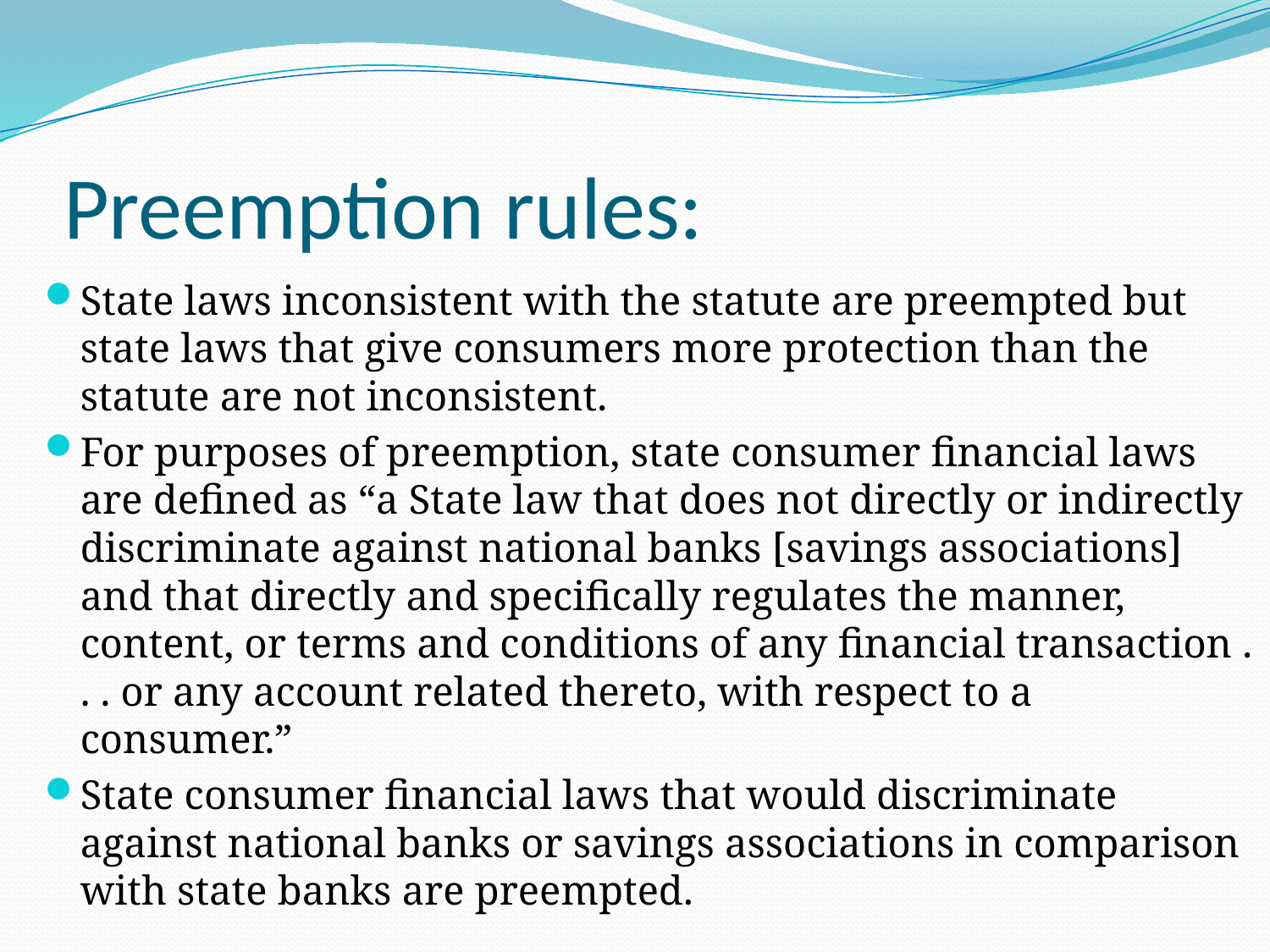

Preemption rules:
State laws inconsistent with the statute are preempted but state laws that give consumers more protection than the statute are not inconsistent.
For purposes of preemption, state consumer financial laws are defined as “a State law that does not directly or indirectly discriminate against national banks [savings associations] and that directly and specifically regulates the manner, content, or terms and conditions of any financial transaction . . . or any account related thereto, with respect to a consumer.”
State consumer financial laws that would discriminate against national banks or savings associations in comparison with state banks are preempted.